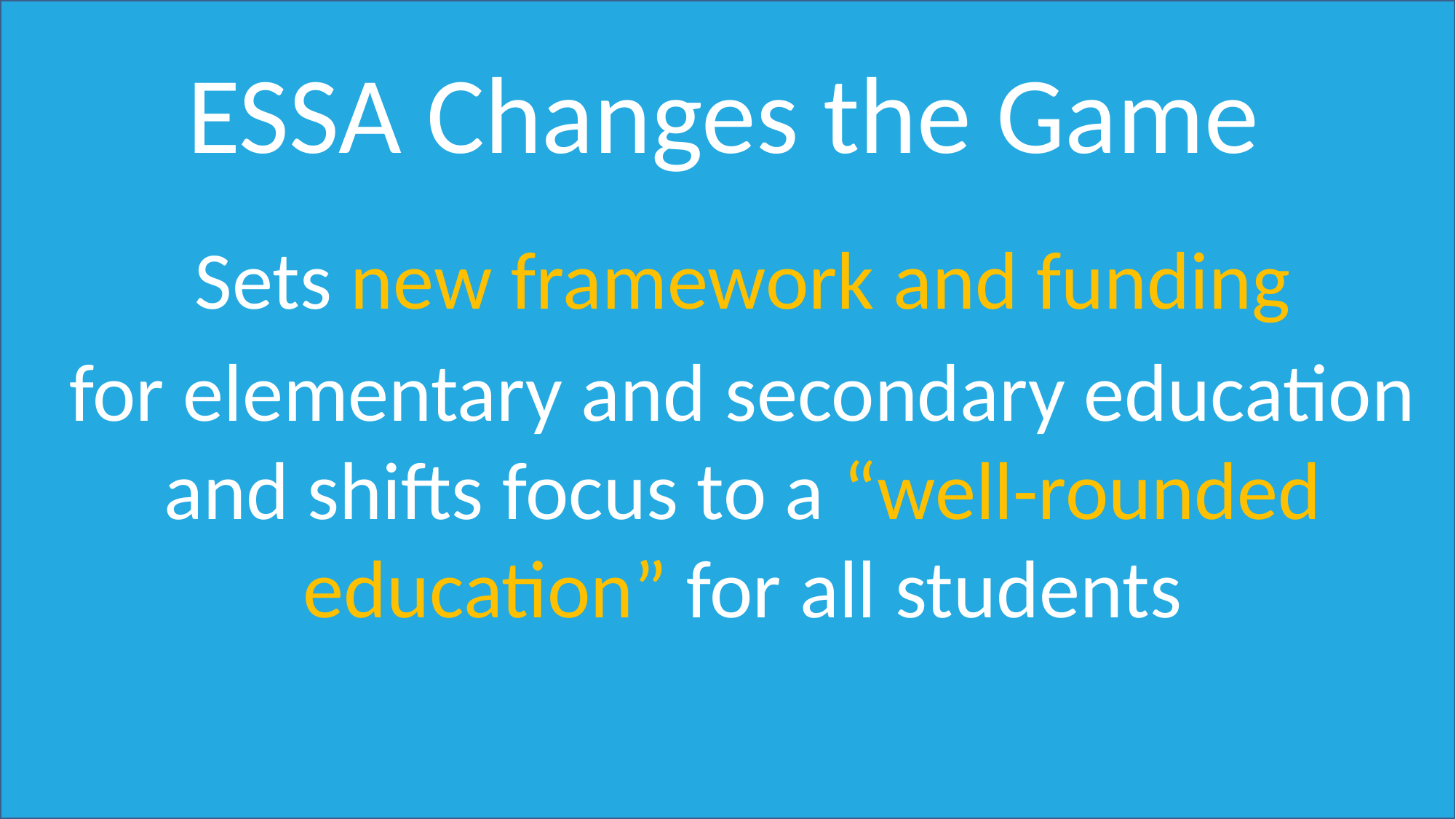

ESSA Changes the Game

Sets new framework and funding
for elementary and secondary education and shifts focus to a “well-rounded education” for all students